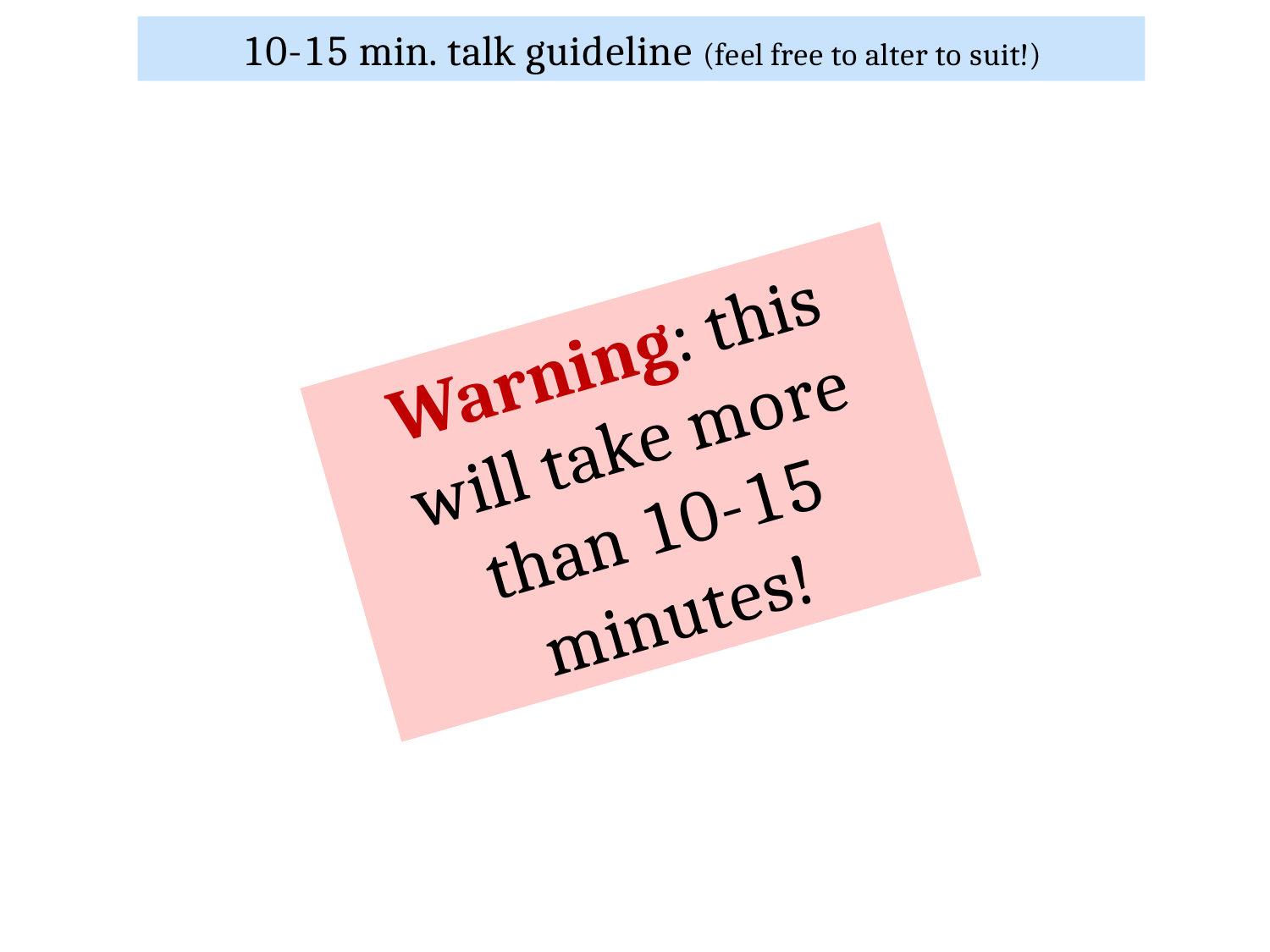

10-15 min. talk guideline (feel free to alter to suit!)
Warning: this will take more than 10-15 minutes!